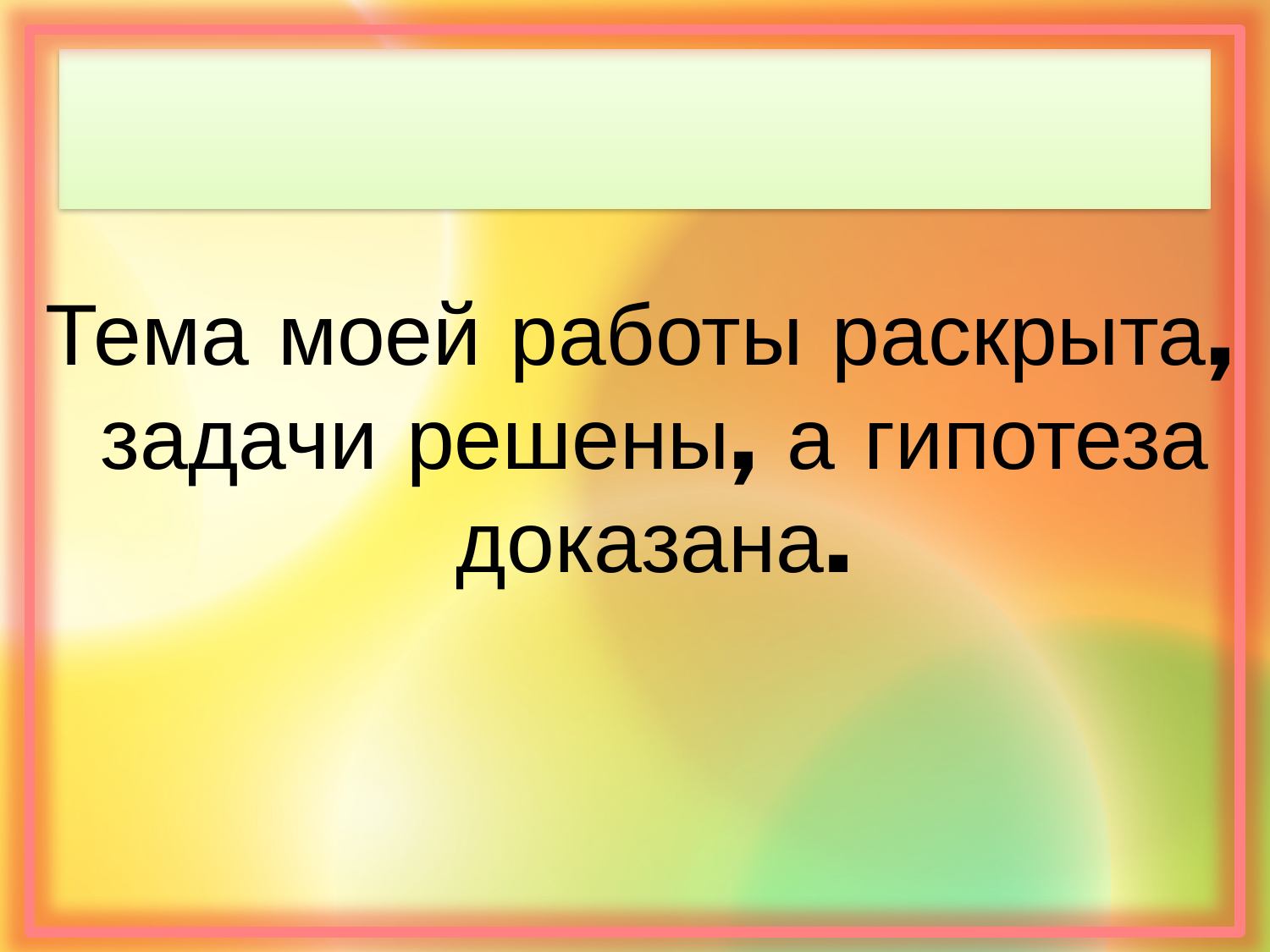

# Тема моей работы раскрыта, задачи решены, а гипотеза доказана.